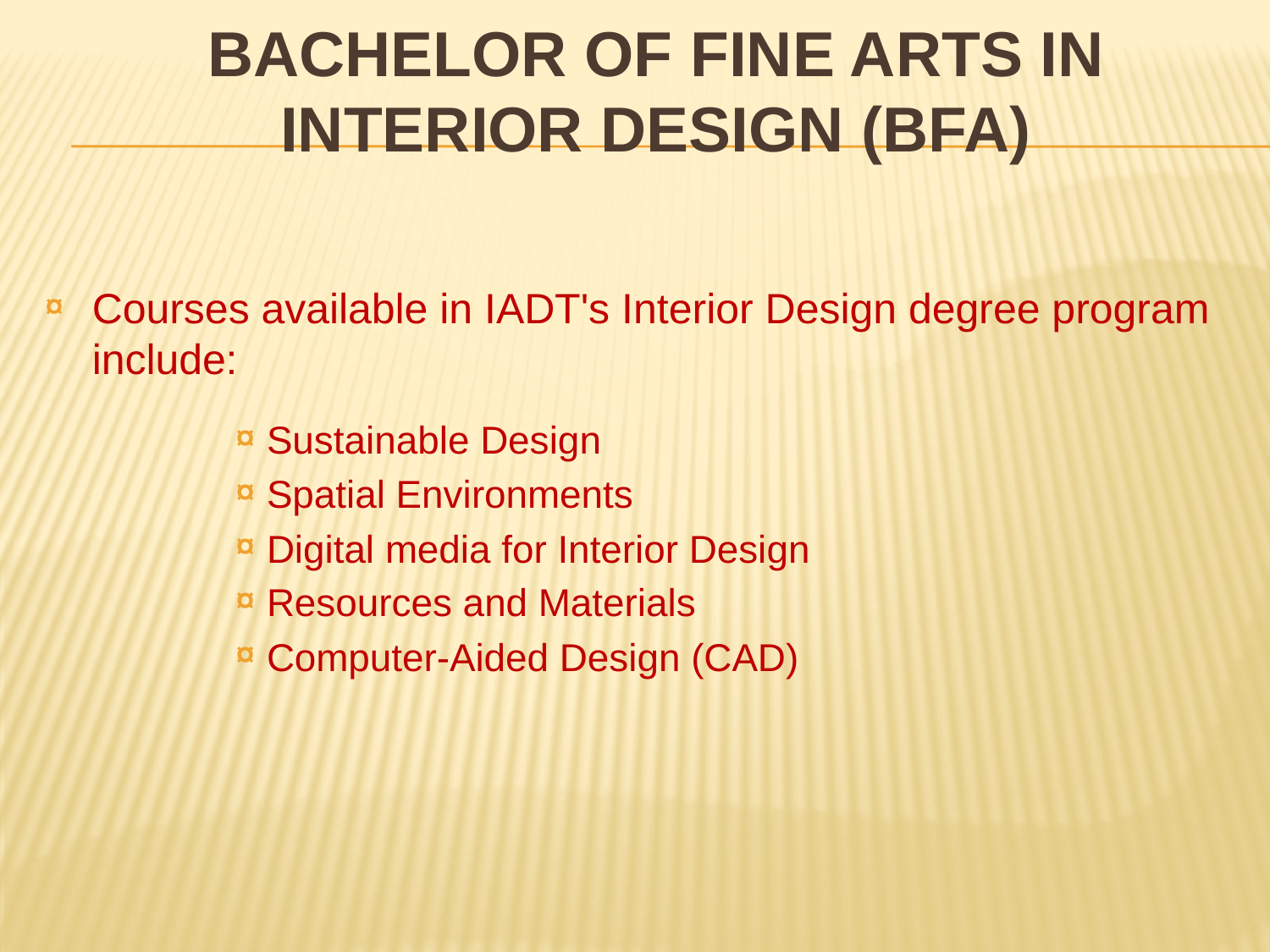

# Bachelor of Fine Arts in Interior Design (BFA)
Courses available in IADT's Interior Design degree program include:

Sustainable Design
Spatial Environments
Digital media for Interior Design
Resources and Materials
Computer-Aided Design (CAD)